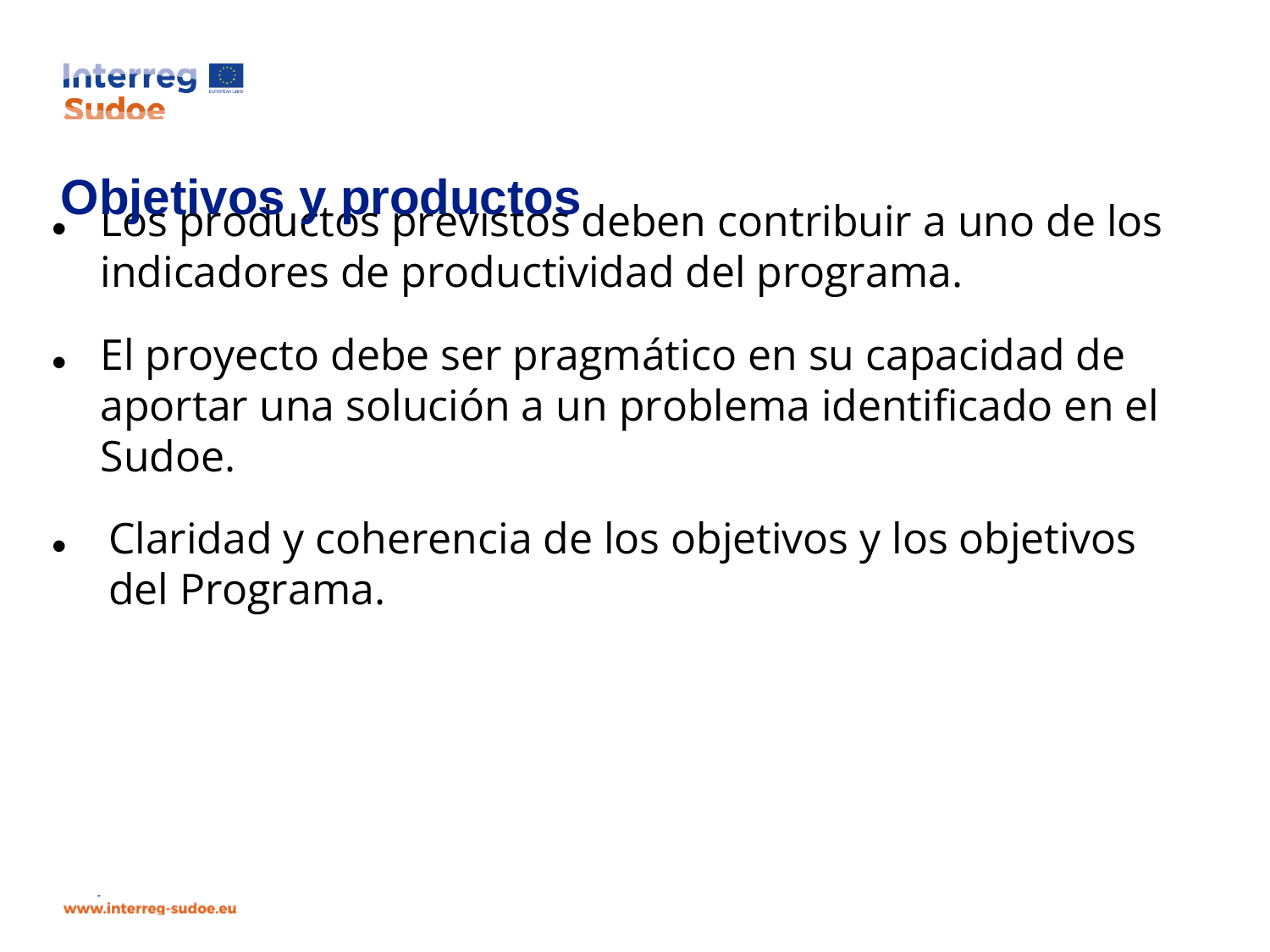

Los productos previstos deben contribuir a uno de los indicadores de productividad del programa.
El proyecto debe ser pragmático en su capacidad de aportar una solución a un problema identificado en el Sudoe.
Claridad y coherencia de los objetivos y los objetivos del Programa.

# Objetivos y productos